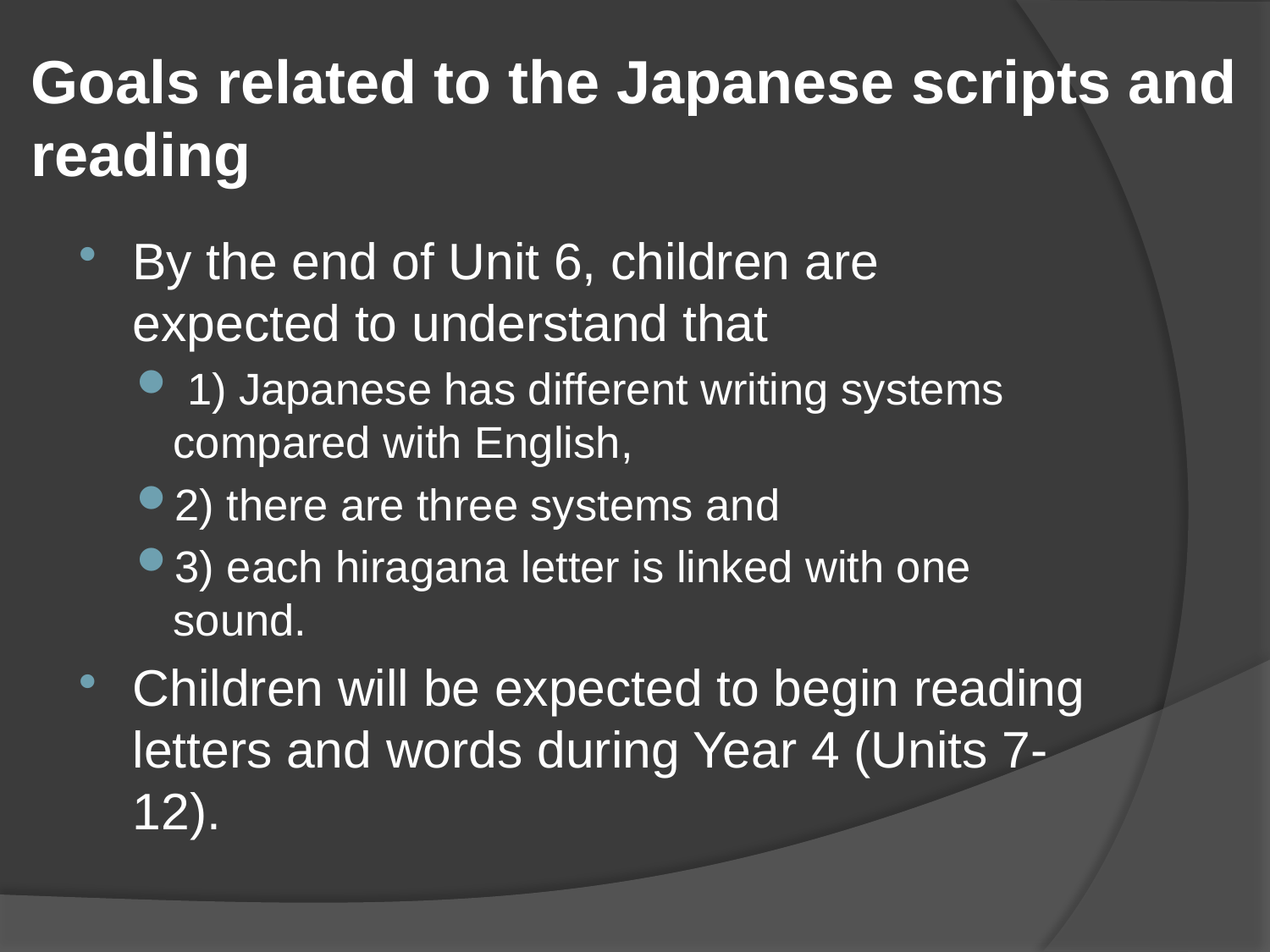

# Goals related to the Japanese scripts and reading
By the end of Unit 6, children are expected to understand that
 1) Japanese has different writing systems compared with English,
2) there are three systems and
3) each hiragana letter is linked with one sound.
Children will be expected to begin reading letters and words during Year 4 (Units 7-12).